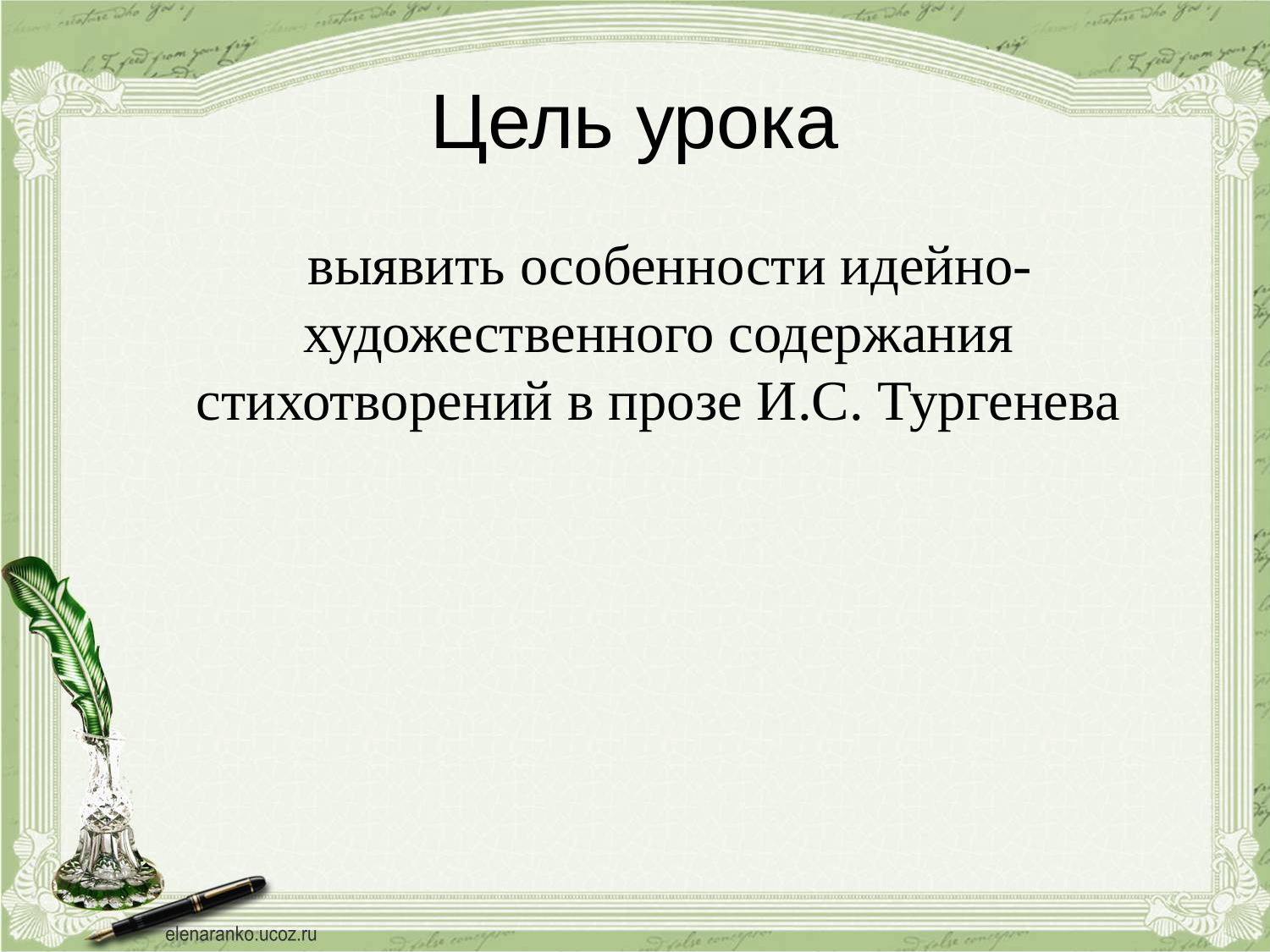

# Цель урока
     выявить особенности идейно-художественного содержания стихотворений в прозе И.С. Тургенева